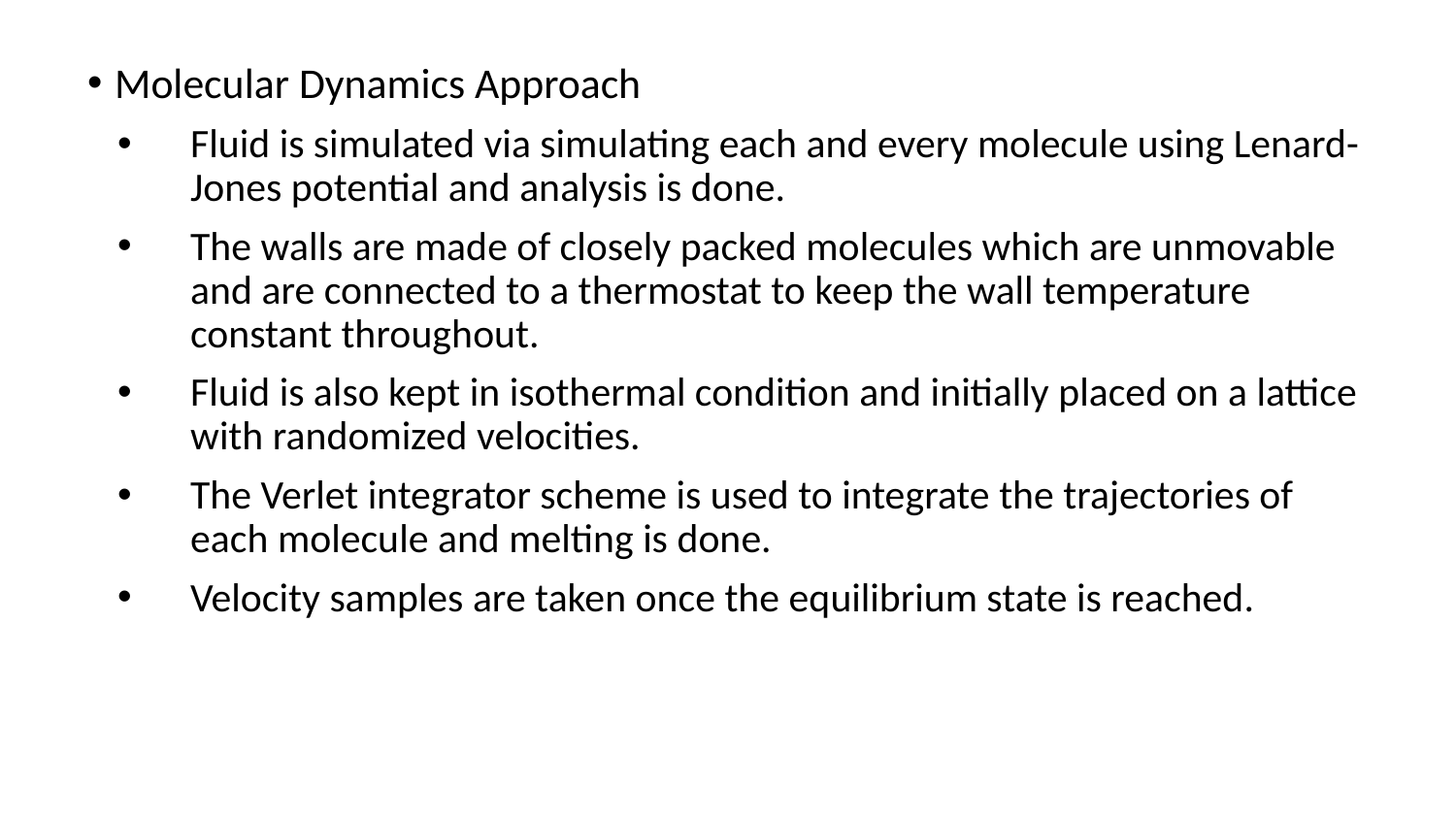

Molecular Dynamics Approach
Fluid is simulated via simulating each and every molecule using Lenard-Jones potential and analysis is done.
The walls are made of closely packed molecules which are unmovable and are connected to a thermostat to keep the wall temperature constant throughout.
Fluid is also kept in isothermal condition and initially placed on a lattice with randomized velocities.
The Verlet integrator scheme is used to integrate the trajectories of each molecule and melting is done.
Velocity samples are taken once the equilibrium state is reached.